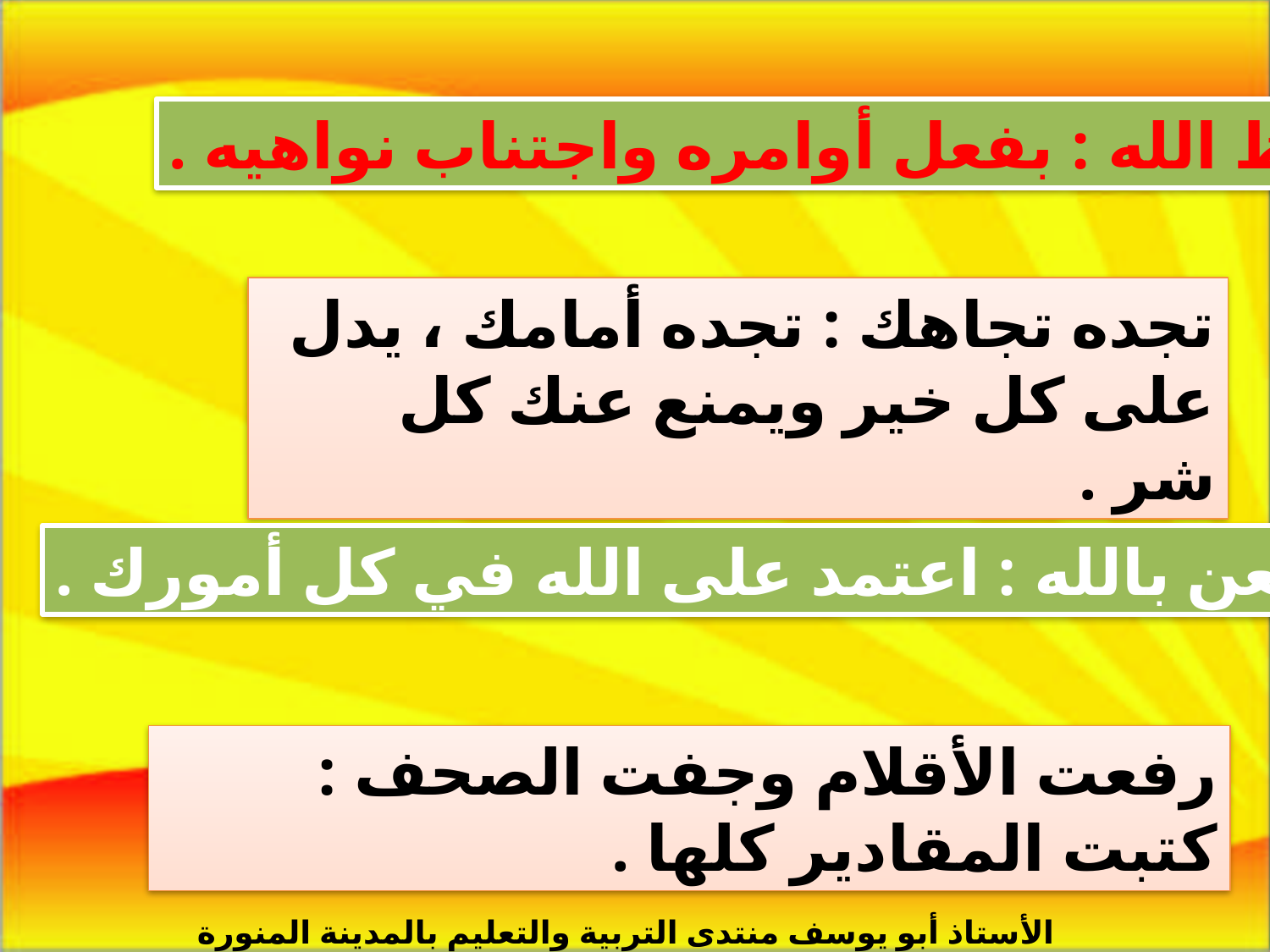

احفظ الله : بفعل أوامره واجتناب نواهيه .
تجده تجاهك : تجده أمامك ، يدل على كل خير ويمنع عنك كل شر .
فاستعن بالله : اعتمد على الله في كل أمورك .
رفعت الأقلام وجفت الصحف : كتبت المقادير كلها .
الأستاذ أبو يوسف منتدى التربية والتعليم بالمدينة المنورة